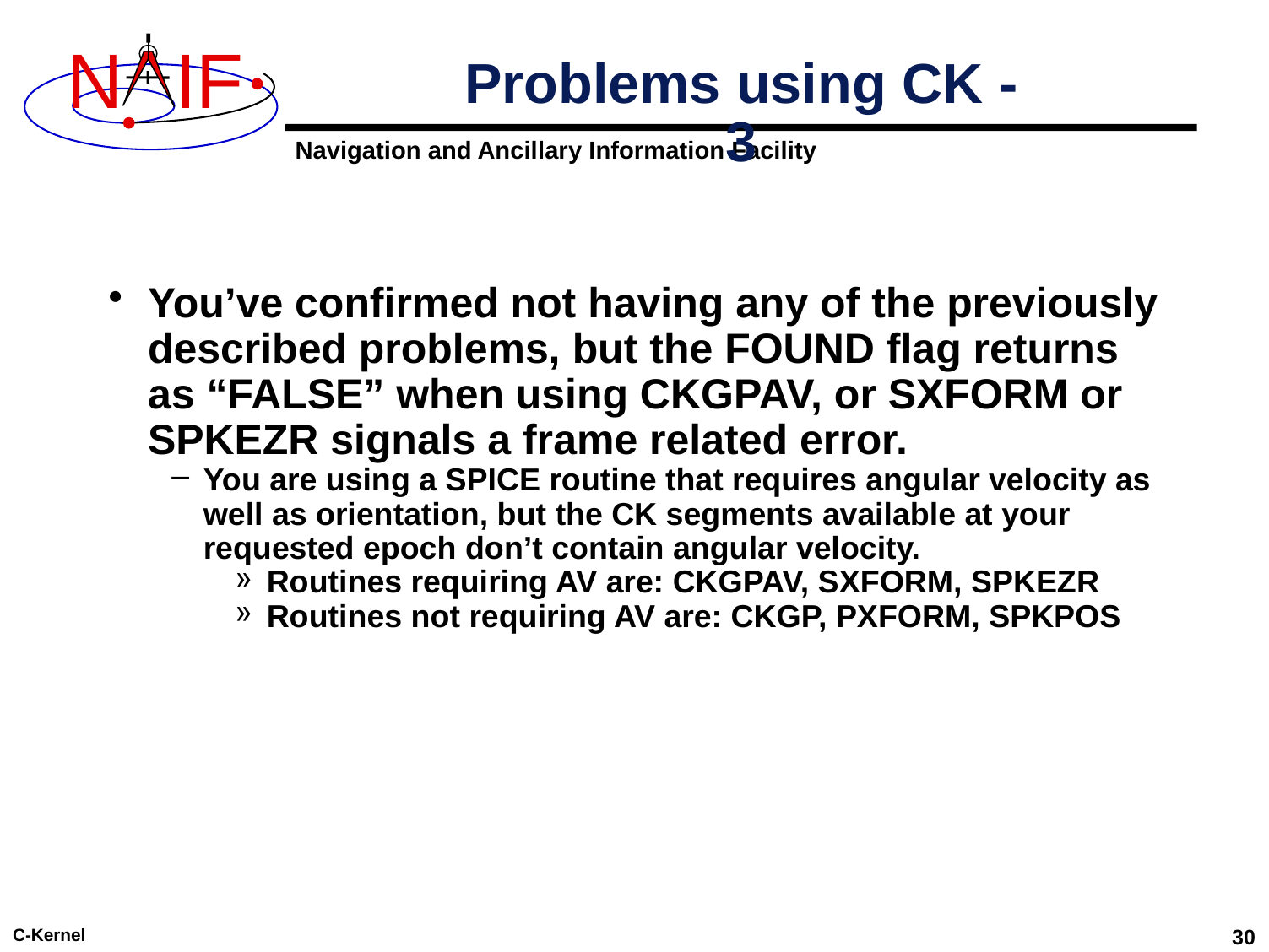

# Problems using CK - 3
You’ve confirmed not having any of the previously described problems, but the FOUND flag returns as “FALSE” when using CKGPAV, or SXFORM or SPKEZR signals a frame related error.
You are using a SPICE routine that requires angular velocity as well as orientation, but the CK segments available at your requested epoch don’t contain angular velocity.
Routines requiring AV are: CKGPAV, SXFORM, SPKEZR
Routines not requiring AV are: CKGP, PXFORM, SPKPOS

C-Kernel
30